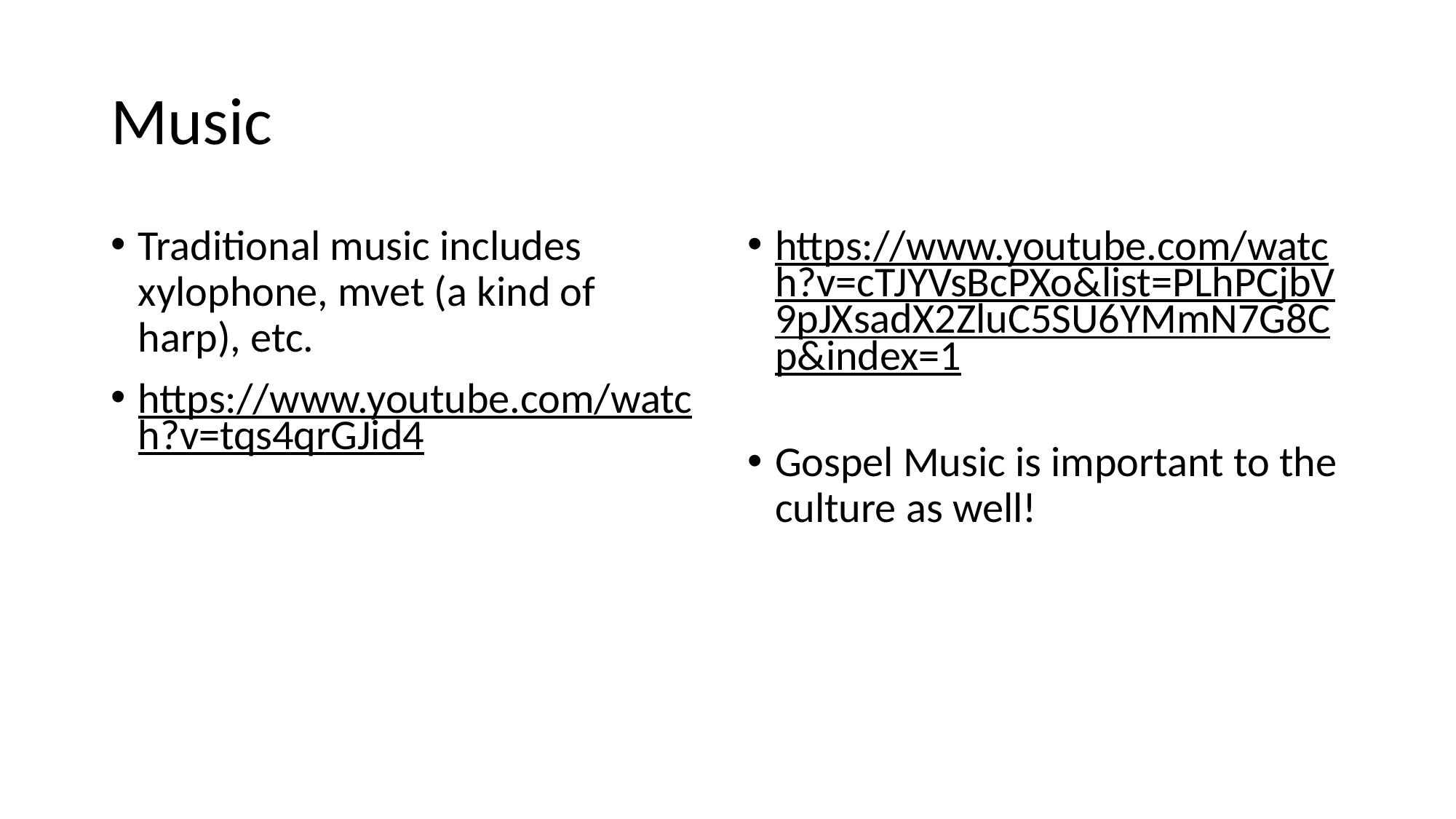

# Music
Traditional music includes xylophone, mvet (a kind of harp), etc.
https://www.youtube.com/watch?v=tqs4qrGJid4
https://www.youtube.com/watch?v=cTJYVsBcPXo&list=PLhPCjbV9pJXsadX2ZluC5SU6YMmN7G8Cp&index=1
Gospel Music is important to the culture as well!